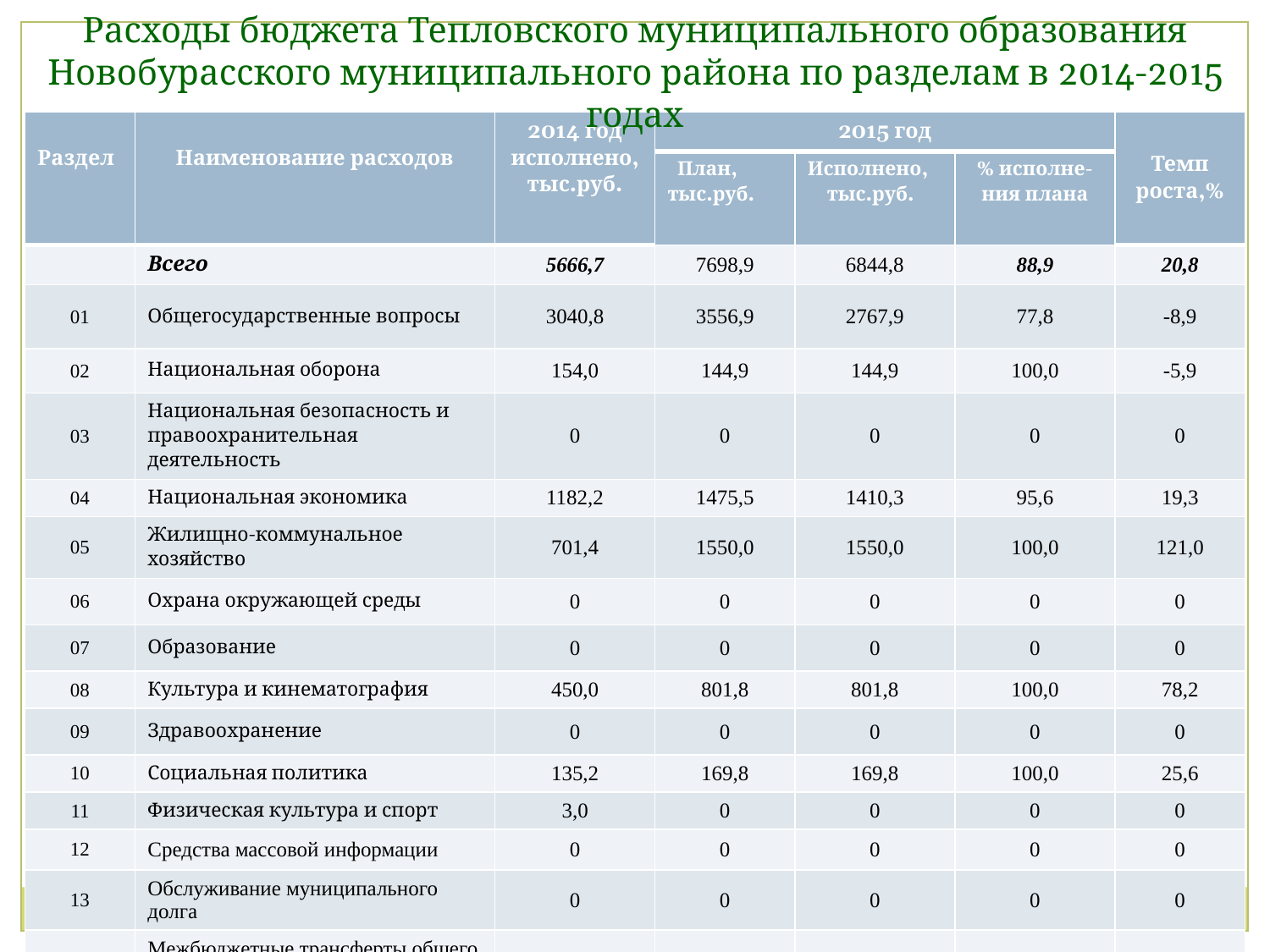

Расходы бюджета Тепловского муниципального образования
Новобурасского муниципального района по разделам в 2014-2015 годах
| Раздел | Наименование расходов | 2014 год исполнено, тыс.руб. | 2015 год |  |  | Темп роста,% |
| --- | --- | --- | --- | --- | --- | --- |
|  |  |  | План, тыс.руб. | Исполнено, тыс.руб. | % исполне- ния плана |  |
|  | Всего | 5666,7 | 7698,9 | 6844,8 | 88,9 | 20,8 |
| 01 | Общегосударственные вопросы | 3040,8 | 3556,9 | 2767,9 | 77,8 | -8,9 |
| 02 | Национальная оборона | 154,0 | 144,9 | 144,9 | 100,0 | -5,9 |
| 03 | Национальная безопасность и правоохранительная деятельность | 0 | 0 | 0 | 0 | 0 |
| 04 | Национальная экономика | 1182,2 | 1475,5 | 1410,3 | 95,6 | 19,3 |
| 05 | Жилищно-коммунальное хозяйство | 701,4 | 1550,0 | 1550,0 | 100,0 | 121,0 |
| 06 | Охрана окружающей среды | 0 | 0 | 0 | 0 | 0 |
| 07 | Образование | 0 | 0 | 0 | 0 | 0 |
| 08 | Культура и кинематография | 450,0 | 801,8 | 801,8 | 100,0 | 78,2 |
| 09 | Здравоохранение | 0 | 0 | 0 | 0 | 0 |
| 10 | Социальная политика | 135,2 | 169,8 | 169,8 | 100,0 | 25,6 |
| 11 | Физическая культура и спорт | 3,0 | 0 | 0 | 0 | 0 |
| 12 | Средства массовой информации | 0 | 0 | 0 | 0 | 0 |
| 13 | Обслуживание муниципального долга | 0 | 0 | 0 | 0 | 0 |
| 14 | Межбюджетные трансферты общего характера бюджетам поселений | 0 | 0 | 0 | 0 | 0 |